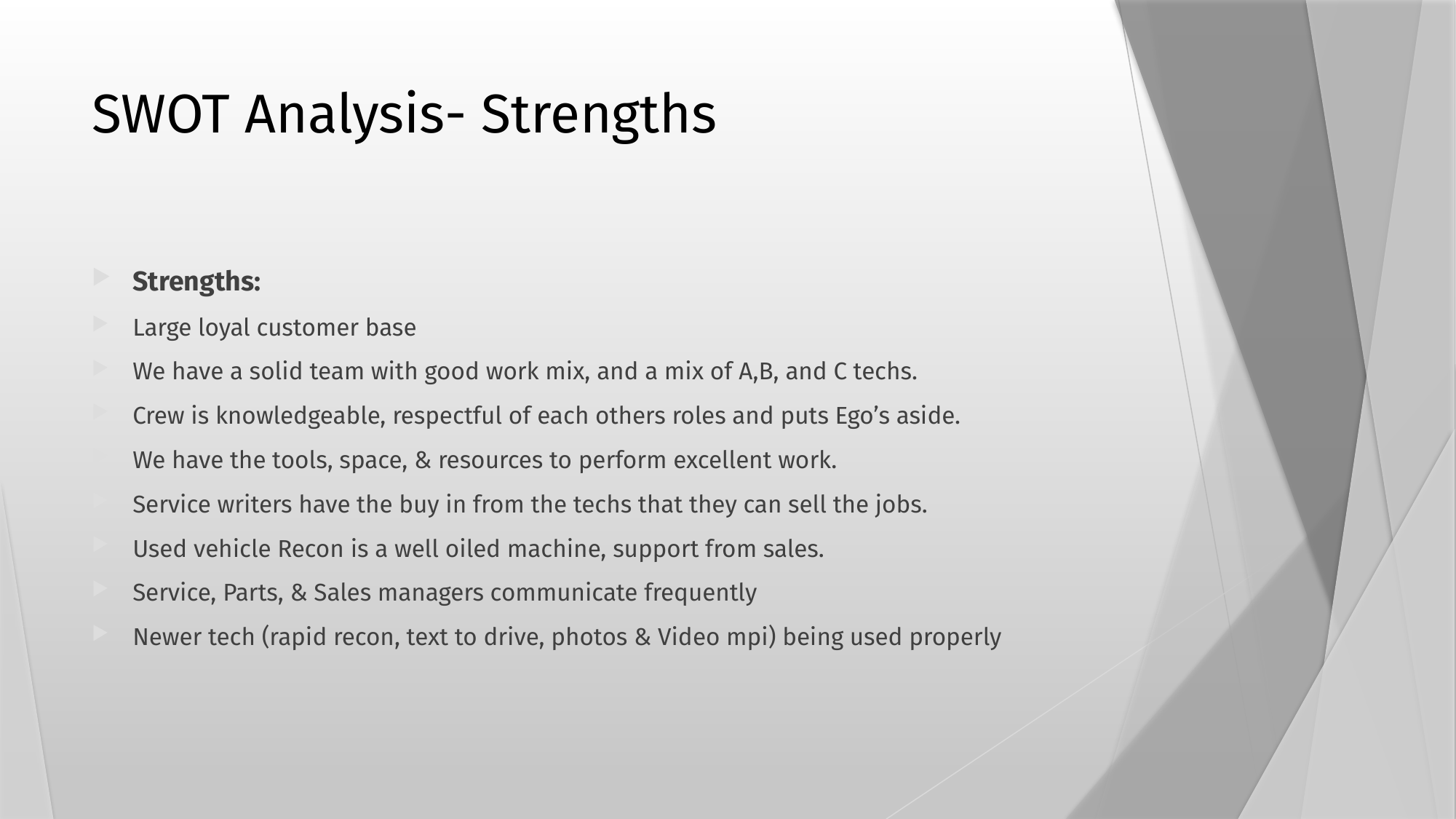

# SWOT Analysis- Strengths
Strengths:
Large loyal customer base
We have a solid team with good work mix, and a mix of A,B, and C techs.
Crew is knowledgeable, respectful of each others roles and puts Ego’s aside.
We have the tools, space, & resources to perform excellent work.
Service writers have the buy in from the techs that they can sell the jobs.
Used vehicle Recon is a well oiled machine, support from sales.
Service, Parts, & Sales managers communicate frequently
Newer tech (rapid recon, text to drive, photos & Video mpi) being used properly